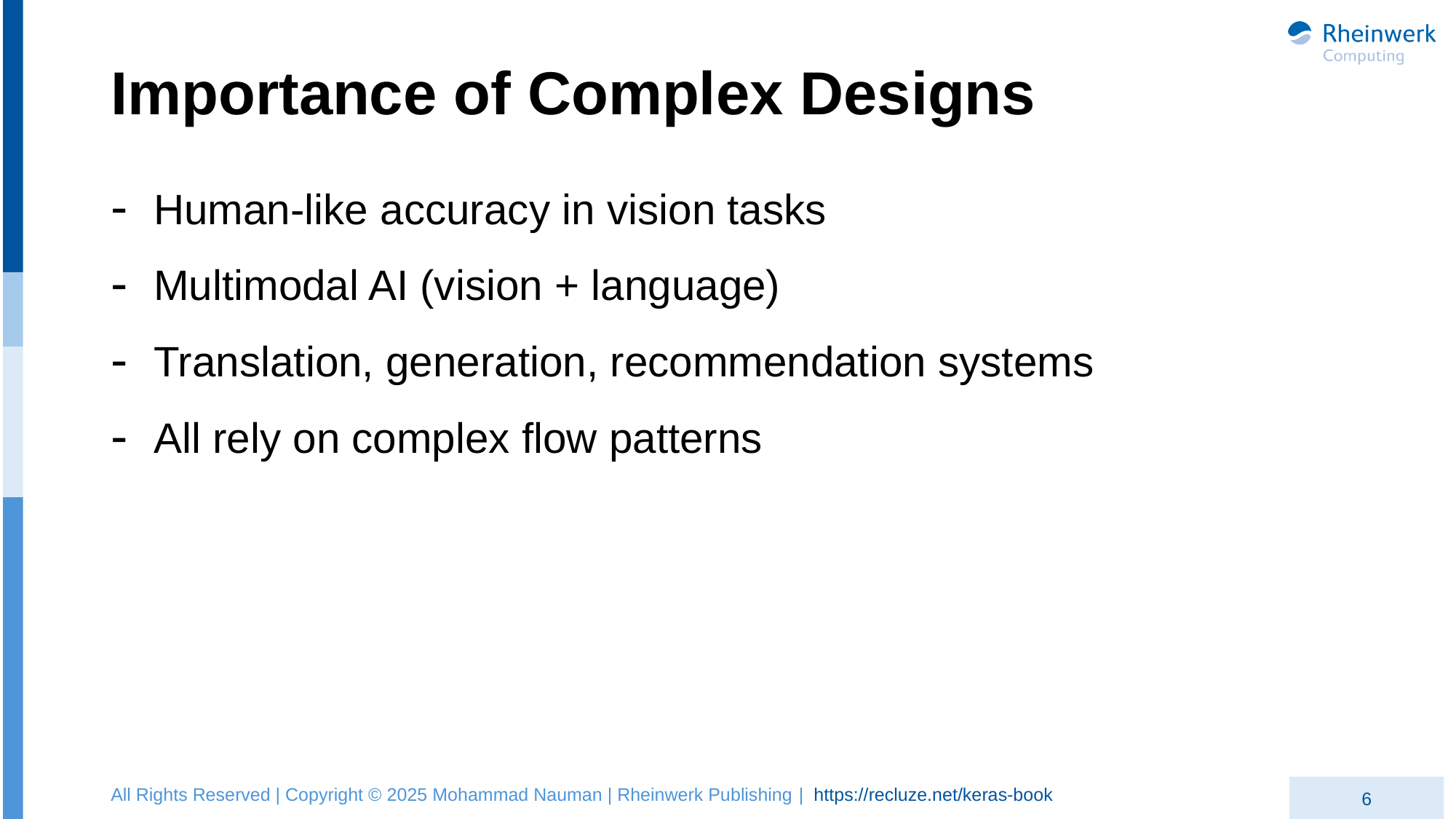

# Importance of Complex Designs
Human-like accuracy in vision tasks
Multimodal AI (vision + language)
Translation, generation, recommendation systems
All rely on complex flow patterns